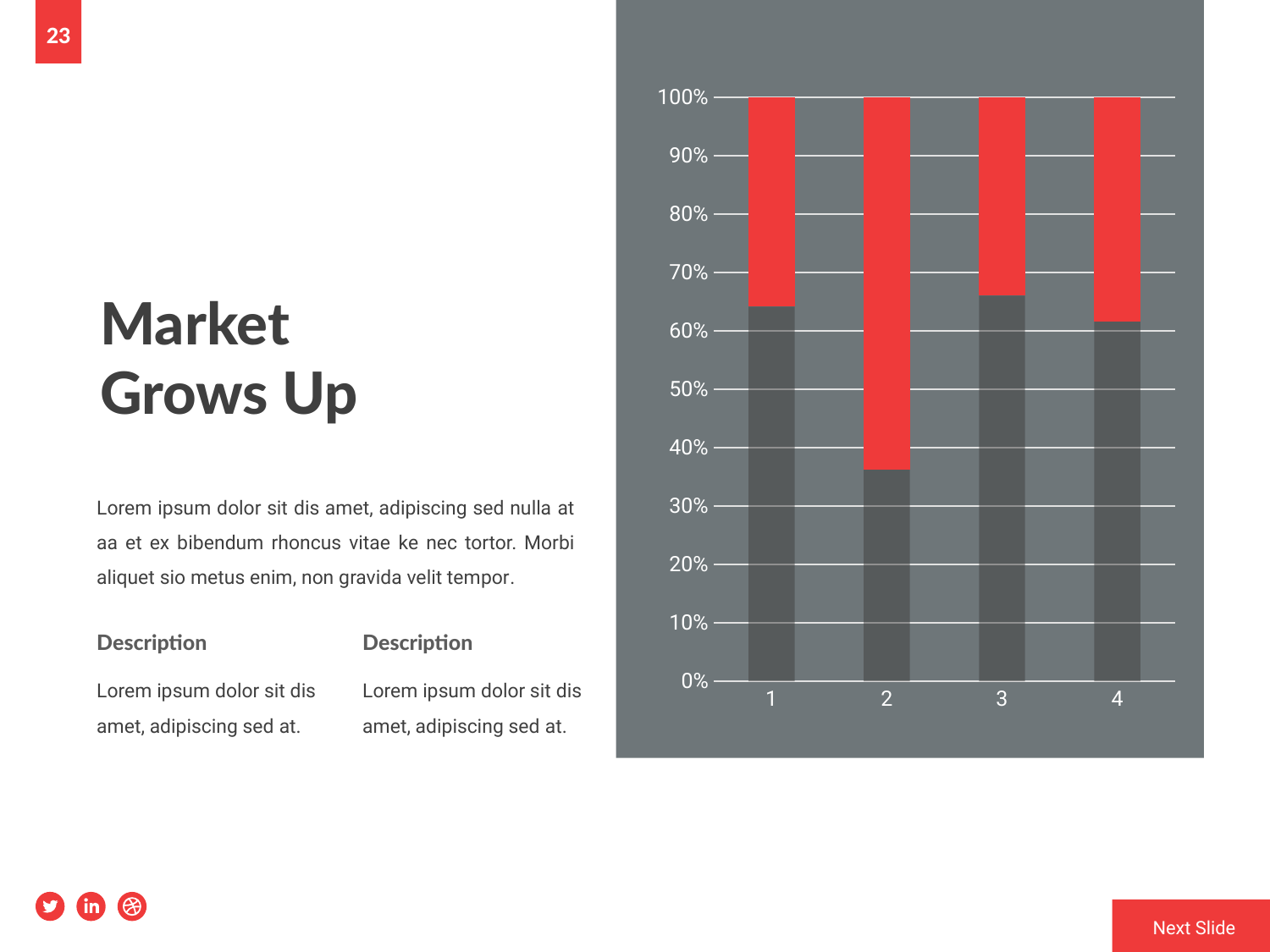

23

### Chart

| Category | Series 1 | Series 2 |
|---|---|---|
| 1 | 4.3 | 2.4 |
| 2 | 2.5 | 4.4 |
| 3 | 3.5 | 1.8 |
| 4 | 4.5 | 2.8 |
Market
Grows Up
Lorem ipsum dolor sit dis amet, adipiscing sed nulla at aa et ex bibendum rhoncus vitae ke nec tortor. Morbi aliquet sio metus enim, non gravida velit tempor.
Description
Description
Lorem ipsum dolor sit dis amet, adipiscing sed at.
Lorem ipsum dolor sit dis amet, adipiscing sed at.

Next Slide